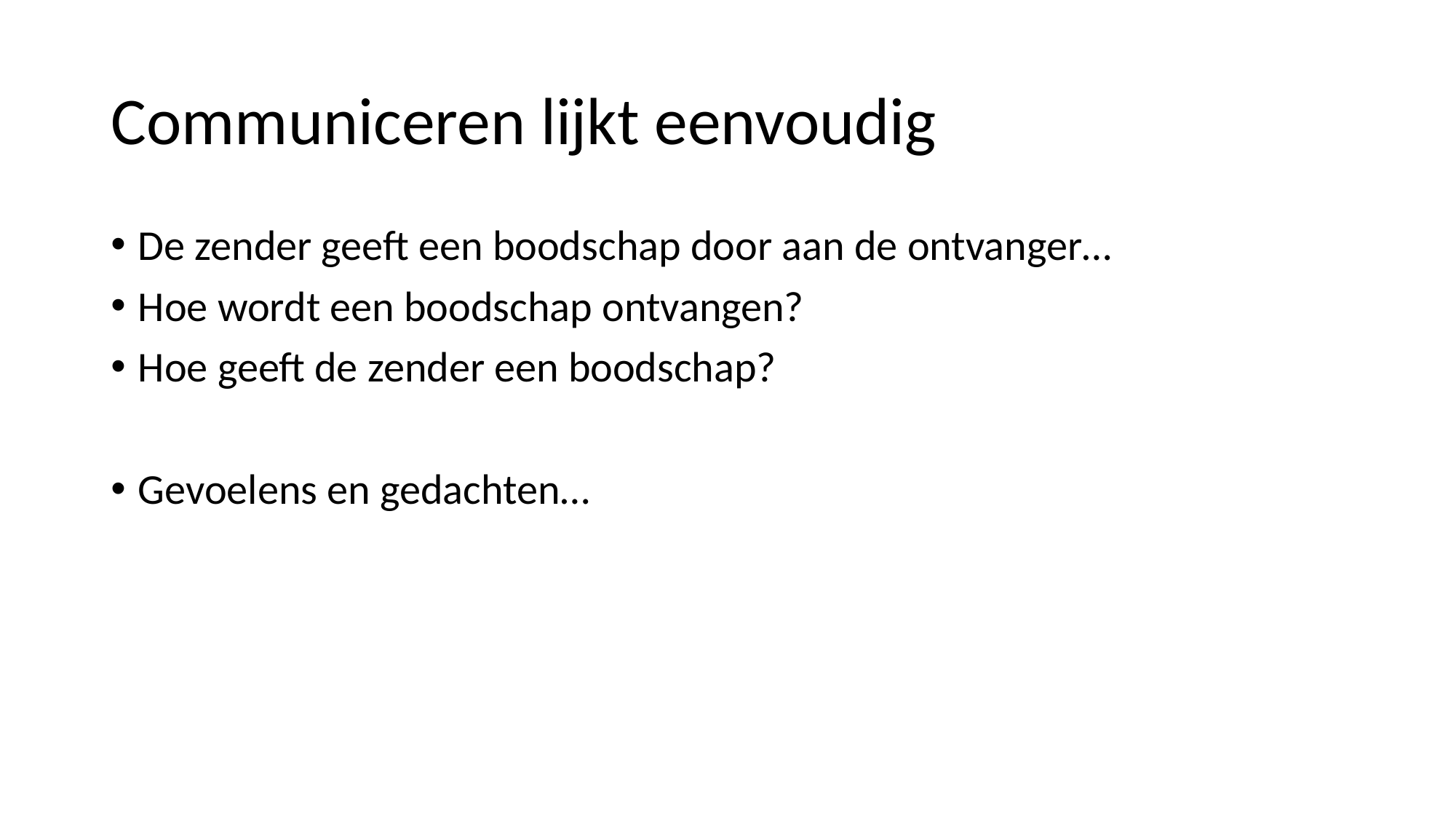

# Communiceren lijkt eenvoudig
De zender geeft een boodschap door aan de ontvanger…
Hoe wordt een boodschap ontvangen?
Hoe geeft de zender een boodschap?

Gevoelens en gedachten…